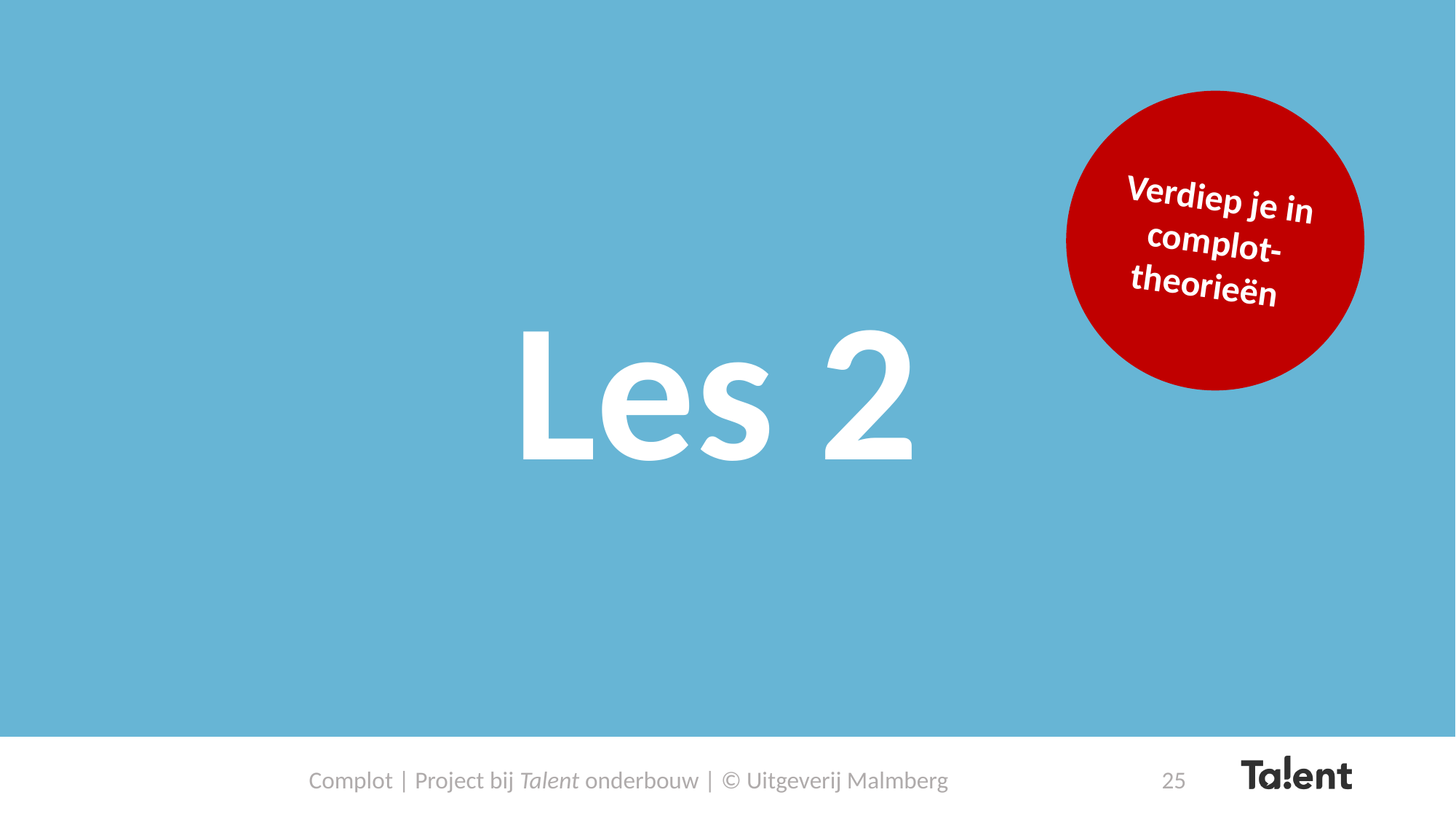

Verdiep je in complot-theorieën
Les 2
Complot | Project bij Talent onderbouw | © Uitgeverij Malmberg
25